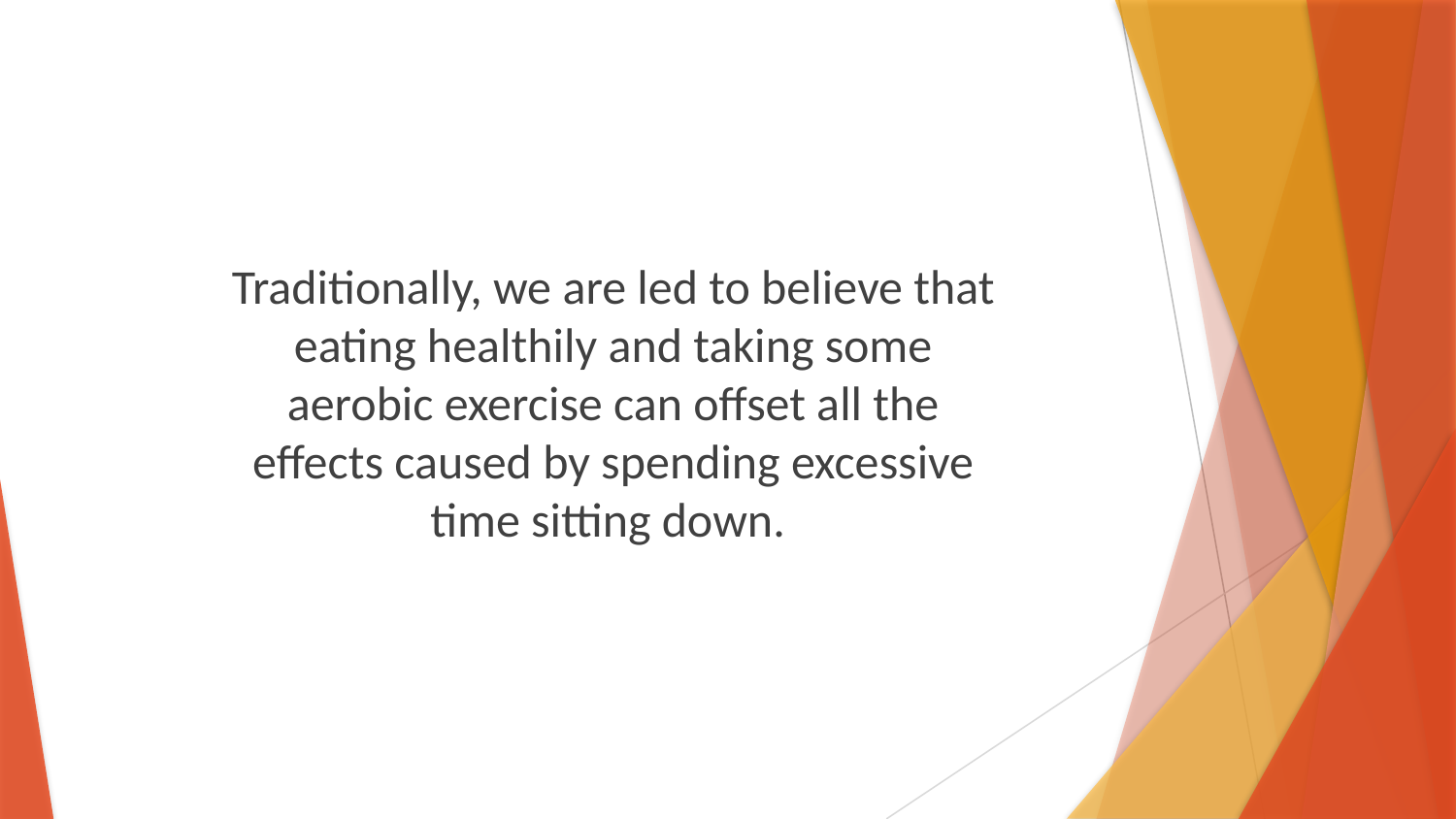

Traditionally, we are led to believe that eating healthily and taking some aerobic exercise can offset all the effects caused by spending excessive time sitting down.